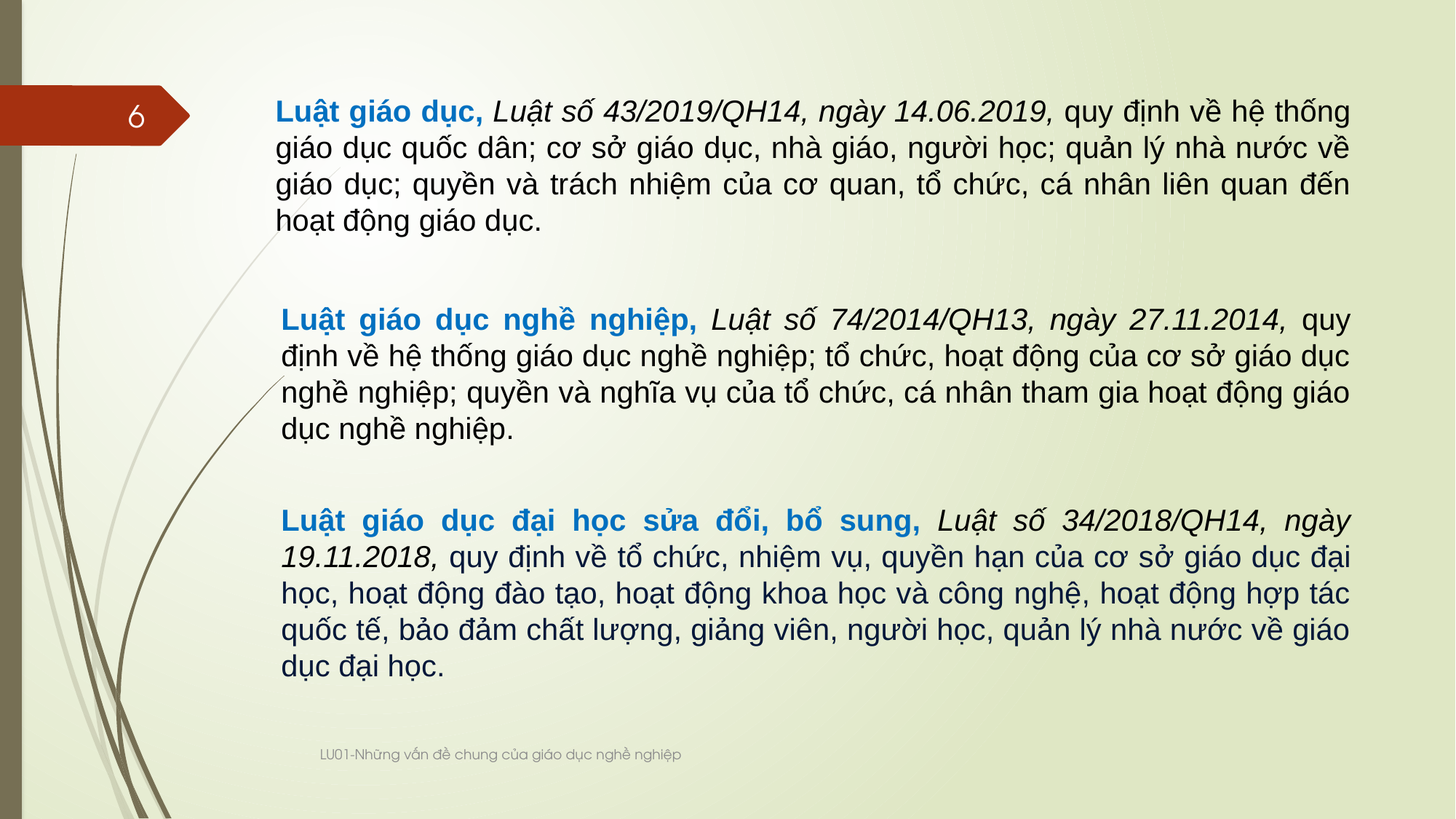

Luật giáo dục, Luật số 43/2019/QH14, ngày 14.06.2019, quy định về hệ thống giáo dục quốc dân; cơ sở giáo dục, nhà giáo, người học; quản lý nhà nước về giáo dục; quyền và trách nhiệm của cơ quan, tổ chức, cá nhân liên quan đến hoạt động giáo dục.
6
Luật giáo dục nghề nghiệp, Luật số 74/2014/QH13, ngày 27.11.2014, quy định về hệ thống giáo dục nghề nghiệp; tổ chức, hoạt động của cơ sở giáo dục nghề nghiệp; quyền và nghĩa vụ của tổ chức, cá nhân tham gia hoạt động giáo dục nghề nghiệp.
Luật giáo dục đại học sửa đổi, bổ sung, Luật số 34/2018/QH14, ngày 19.11.2018, quy định về tổ chức, nhiệm vụ, quyền hạn của cơ sở giáo dục đại học, hoạt động đào tạo, hoạt động khoa học và công nghệ, hoạt động hợp tác quốc tế, bảo đảm chất lượng, giảng viên, người học, quản lý nhà nước về giáo dục đại học.
LU01-Những vấn đề chung của giáo dục nghề nghiệp